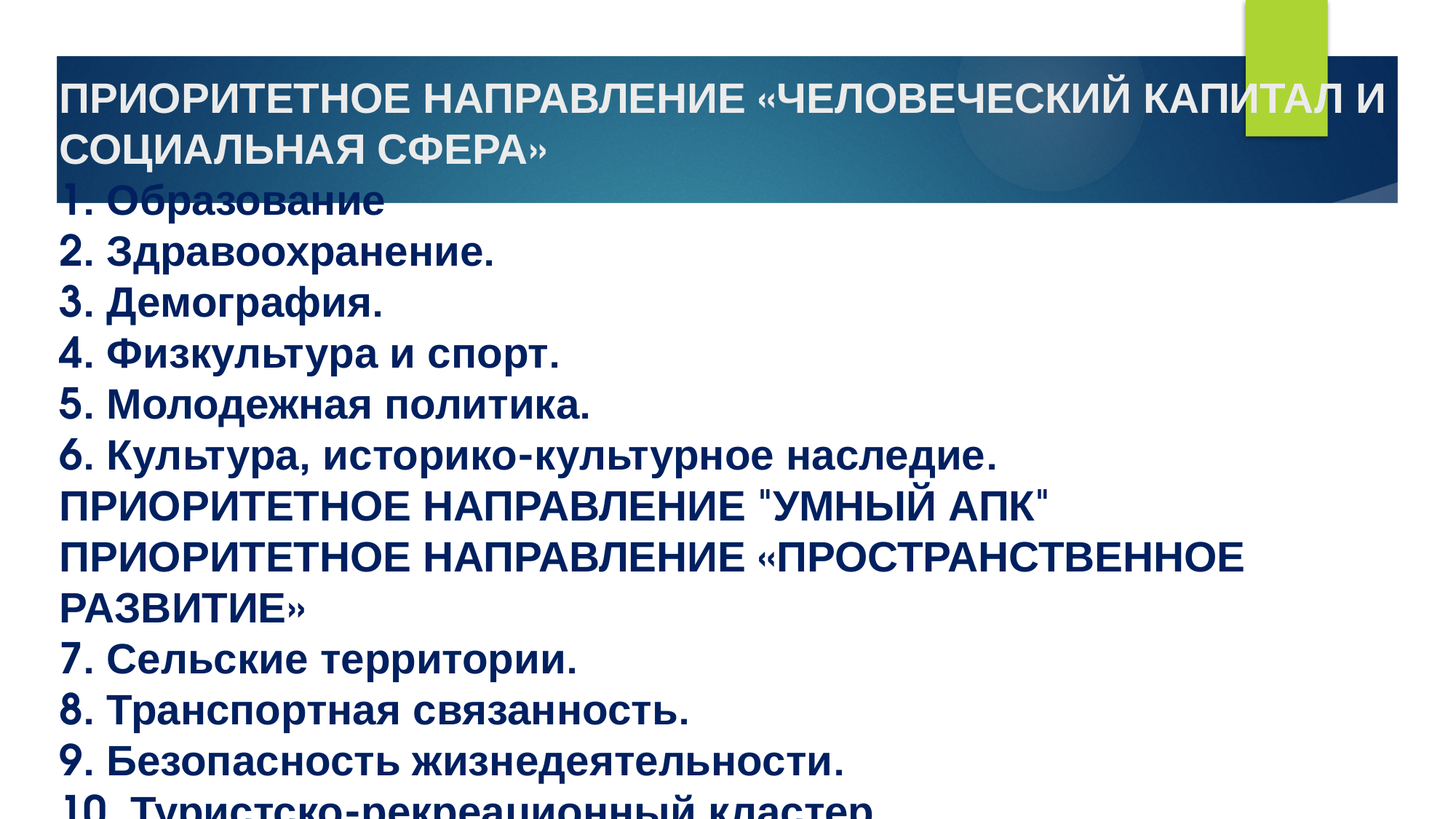

# Приоритетное направление «Человеческий капитал и социальная сфера» 1. Образование 2. Здравоохранение. 3. Демография. 4. Физкультура и спорт. 5. Молодежная политика. 6. Культура, историко-культурное наследие. Приоритетное направление "Умный АПК" Приоритетное направление «Пространственное развитие» 7. Сельские территории. 8. Транспортная связанность. 9. Безопасность жизнедеятельности. 10. Туристско-рекреационный кластер.